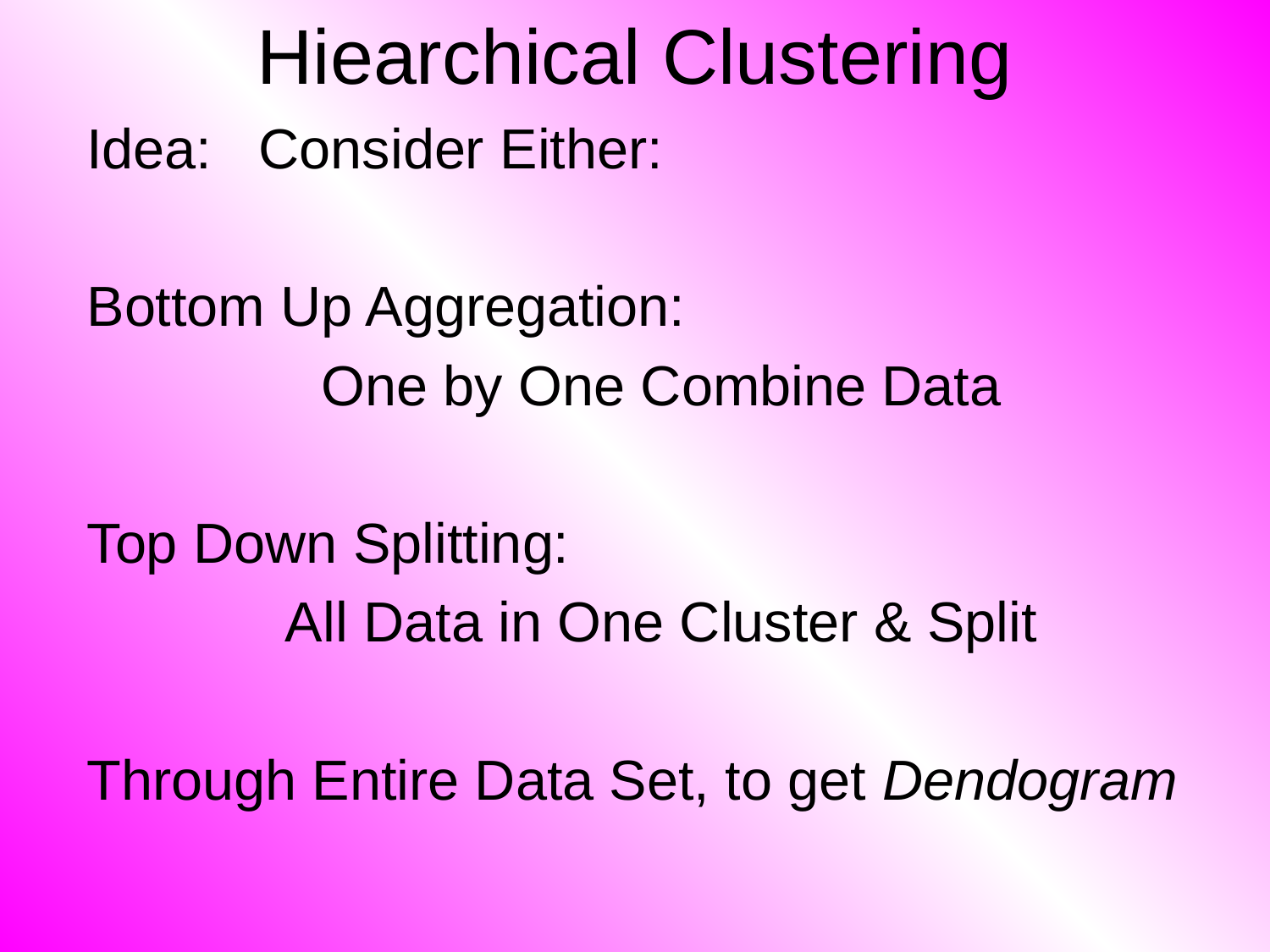

# Hiearchical Clustering
Idea:   Consider Either:

Bottom Up Aggregation:
One by One Combine Data

Top Down Splitting:
All Data in One Cluster & Split

Through Entire Data Set, to get Dendogram